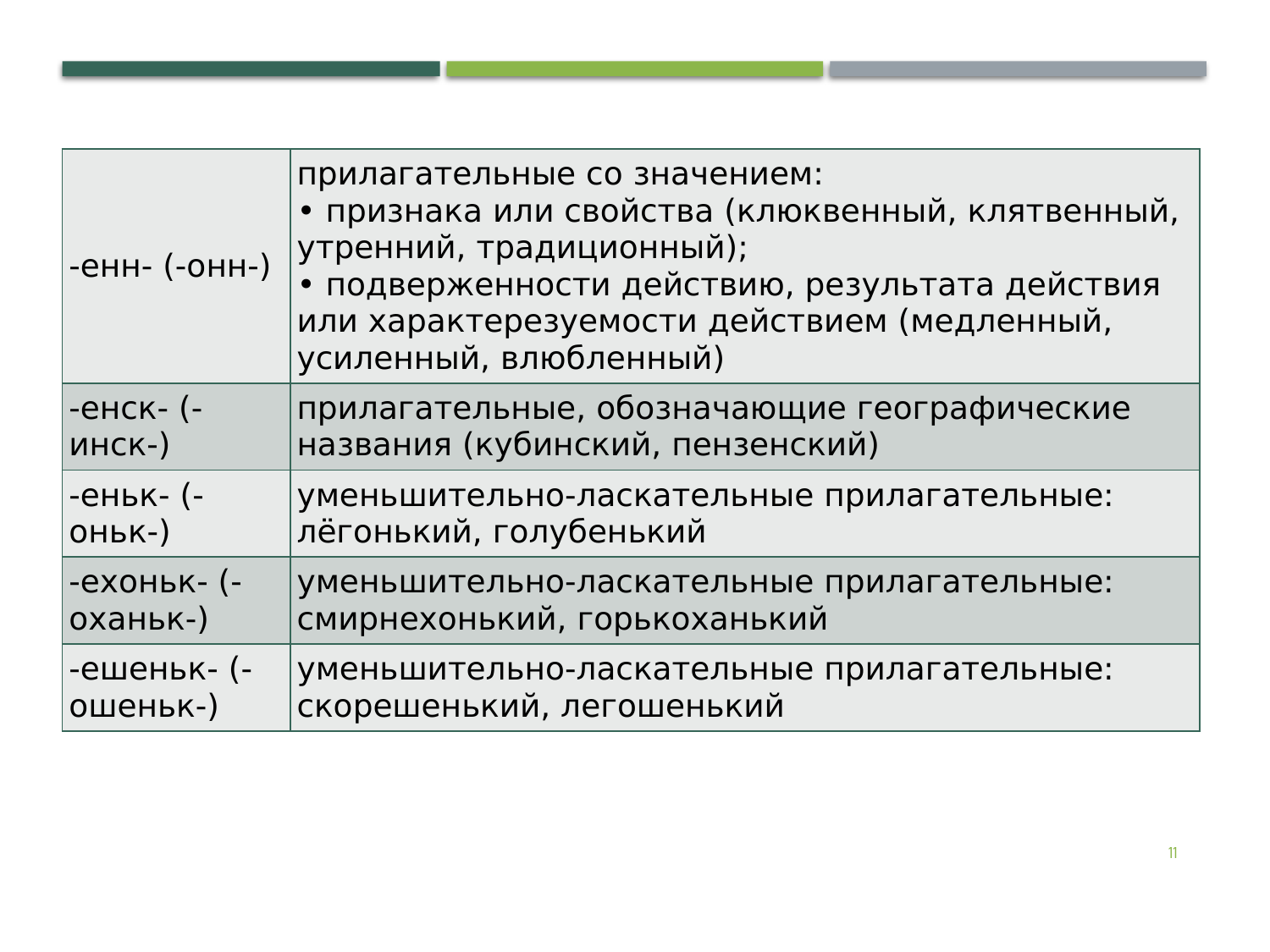

| -енн- (-онн-) | прилагательные со значением:  • признака или свойства (клюквенный, клятвенный, утренний, традиционный);  • подверженности действию, результата действия или характерезуемости действием (медленный, усиленный, влюбленный) |
| --- | --- |
| -енск- (-инск-) | прилагательные, обозначающие географические названия (кубинский, пензенский) |
| -еньк- (-оньк-) | уменьшительно-ласкательные прилагательные: лёгонький, голубенький |
| -ехоньк- (-оханьк-) | уменьшительно-ласкательные прилагательные: смирнехонький, горькоханький |
| -ешеньк- (-ошеньк-) | уменьшительно-ласкательные прилагательные: скорешенький, легошенький |
11